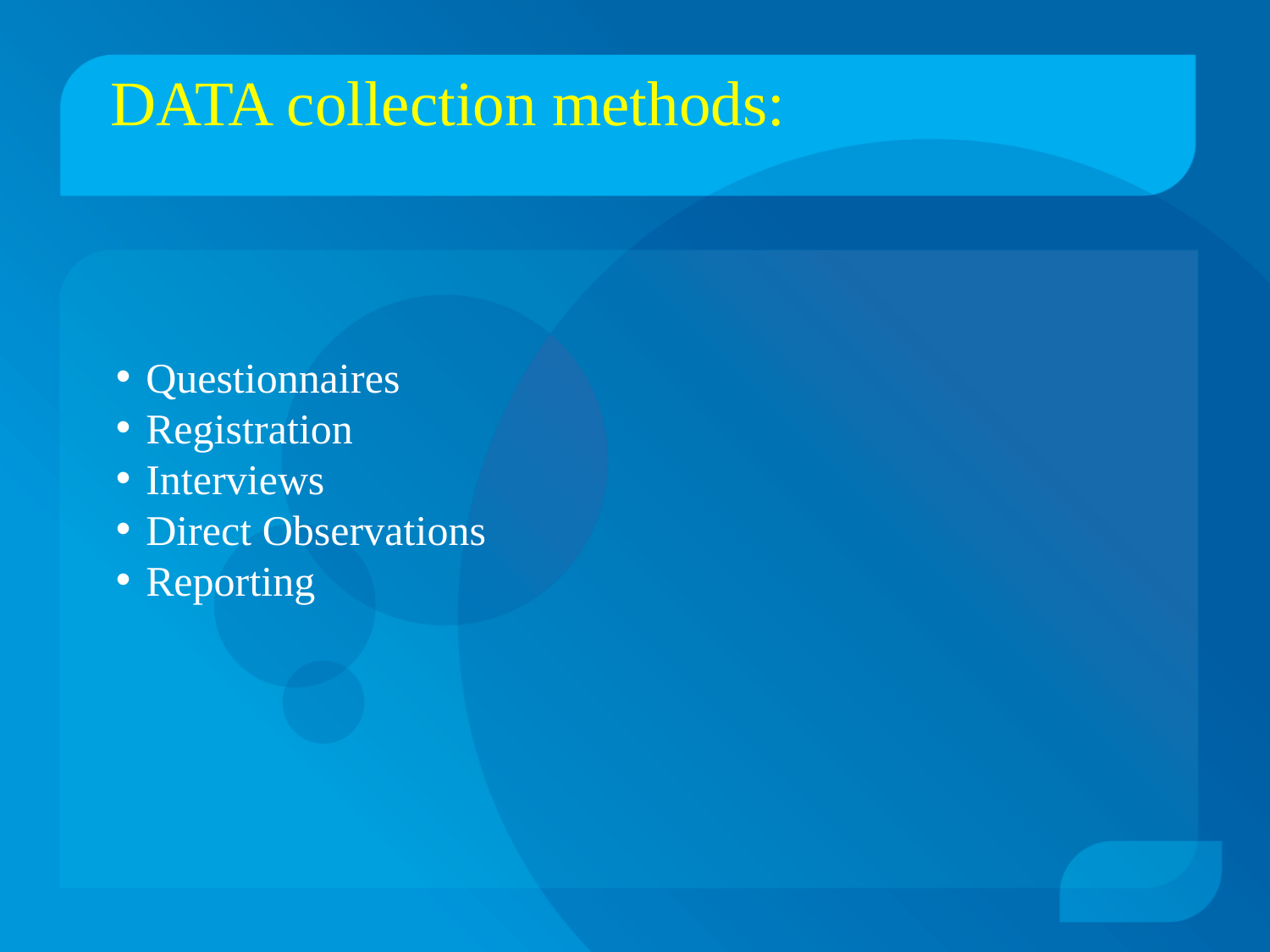

DATA collection methods:

Questionnaires
Registration
Interviews
Direct Observations
Reporting